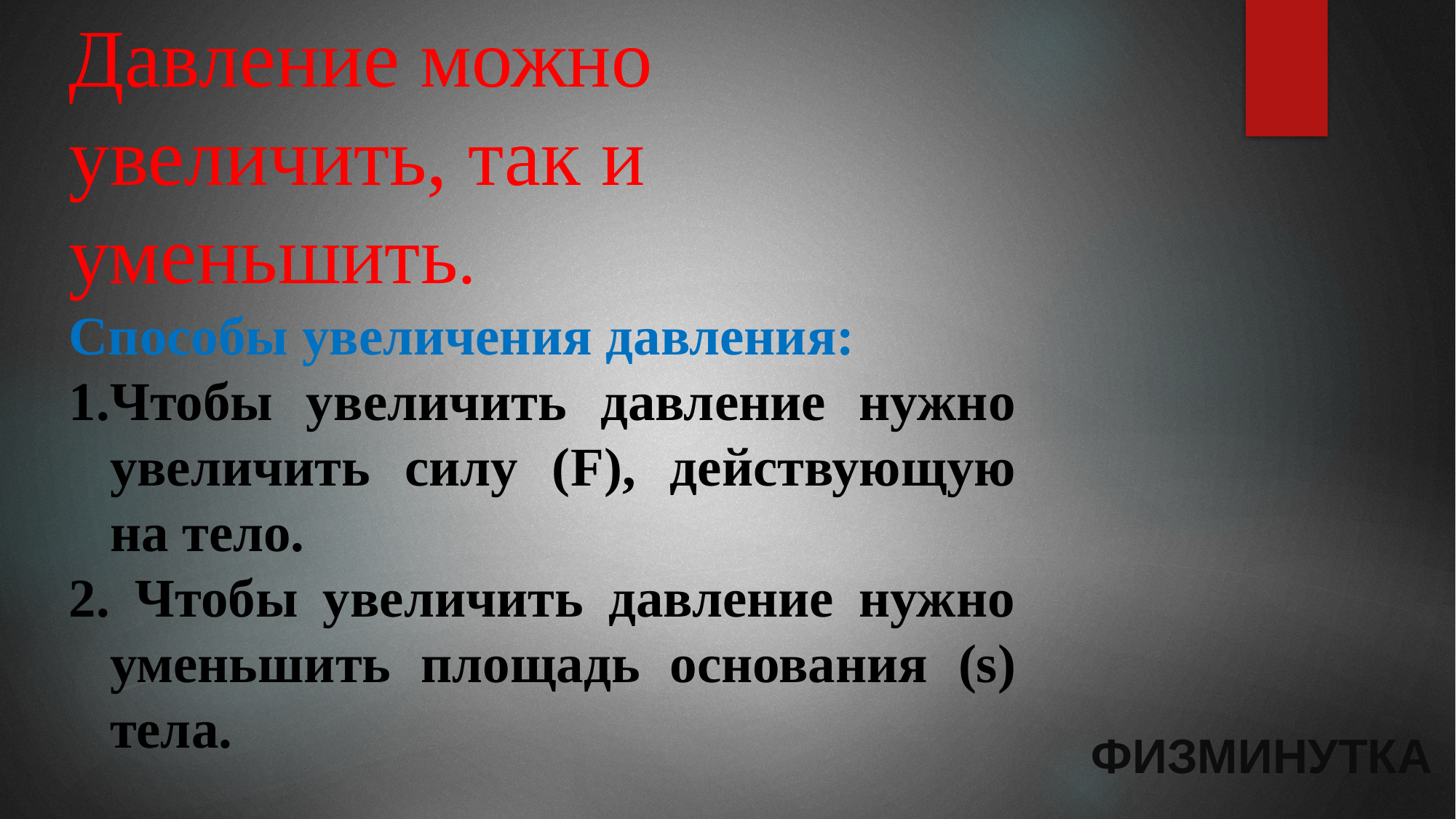

Давление можно увеличить, так и уменьшить.
Способы увеличения давления:
Чтобы увеличить давление нужно увеличить силу (F), действующую на тело.
 Чтобы увеличить давление нужно уменьшить площадь основания (s) тела.

ФИЗМИНУТКА